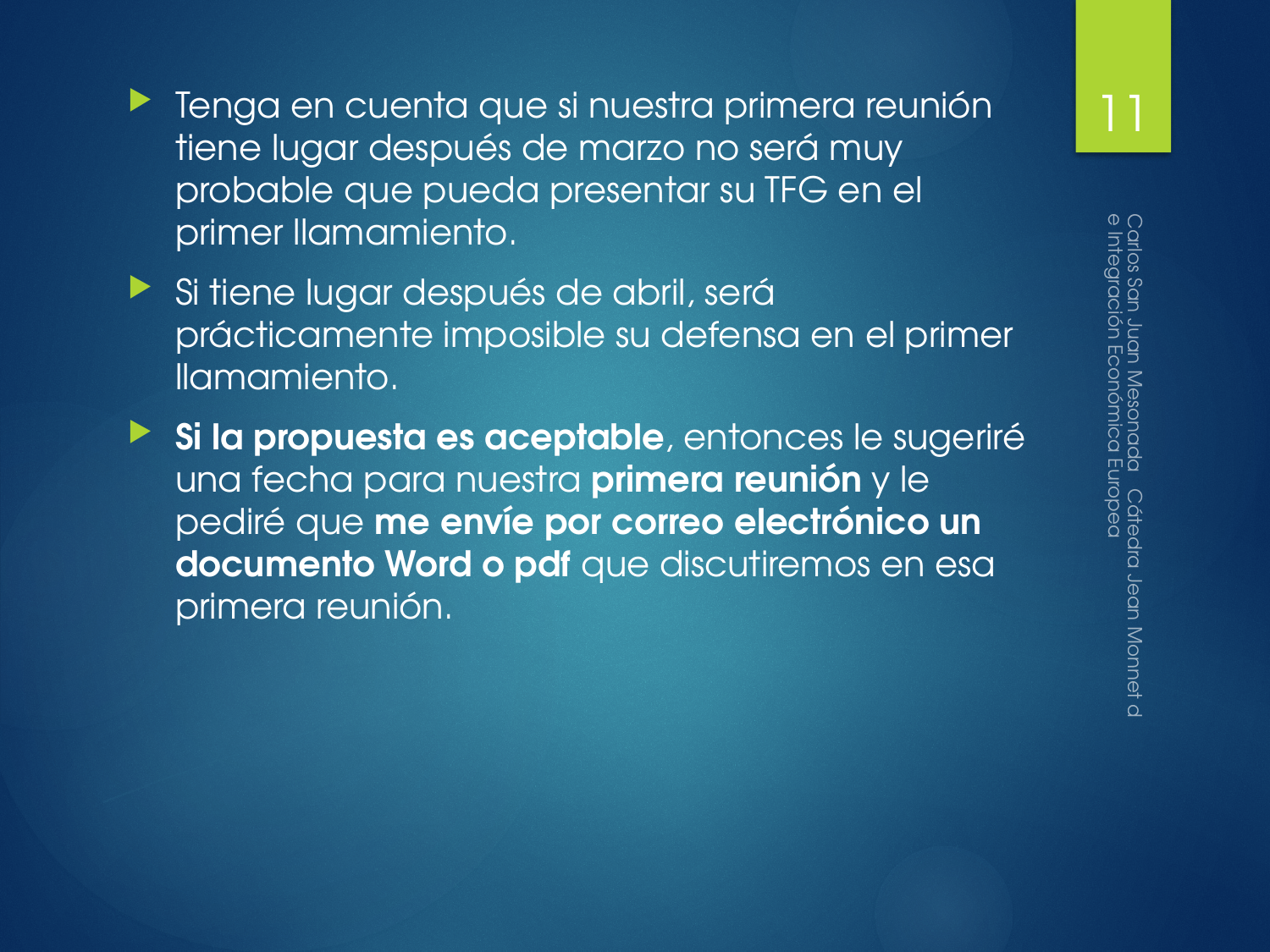

11
#
Tenga en cuenta que si nuestra primera reunión tiene lugar después de marzo no será muy probable que pueda presentar su TFG en el primer llamamiento.
Si tiene lugar después de abril, será prácticamente imposible su defensa en el primer llamamiento.
Si la propuesta es aceptable, entonces le sugeriré una fecha para nuestra primera reunión y le pediré que me envíe por correo electrónico un documento Word o pdf que discutiremos en esa primera reunión.

Carlos San Juan Mesonada   Cátedra Jean Monnet de Integración Económica Europea